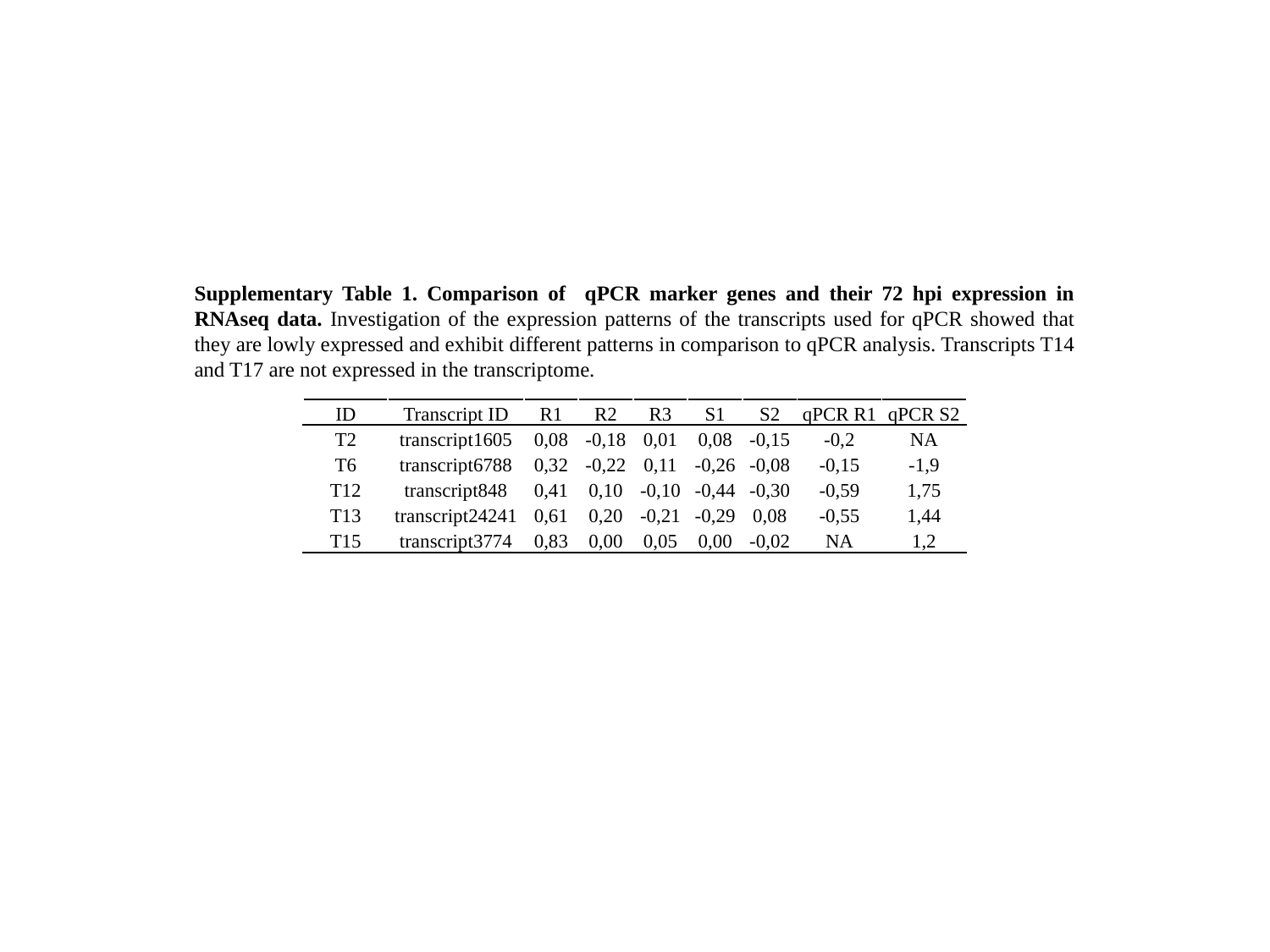

Supplementary Table 1. Comparison of  qPCR marker genes and their 72 hpi expression in RNAseq data. Investigation of the expression patterns of the transcripts used for qPCR showed that they are lowly expressed and exhibit different patterns in comparison to qPCR analysis. Transcripts T14 and T17 are not expressed in the transcriptome.
| ID | Transcript ID | R1 | R2 | R3 | S1 | S2 | qPCR R1 | qPCR S2 |
| --- | --- | --- | --- | --- | --- | --- | --- | --- |
| T2 | transcript1605 | 0,08 | -0,18 | 0,01 | 0,08 | -0,15 | -0,2 | NA |
| T6 | transcript6788 | 0,32 | -0,22 | 0,11 | -0,26 | -0,08 | -0,15 | -1,9 |
| T12 | transcript848 | 0,41 | 0,10 | -0,10 | -0,44 | -0,30 | -0,59 | 1,75 |
| T13 | transcript24241 | 0,61 | 0,20 | -0,21 | -0,29 | 0,08 | -0,55 | 1,44 |
| T15 | transcript3774 | 0,83 | 0,00 | 0,05 | 0,00 | -0,02 | NA | 1,2 |